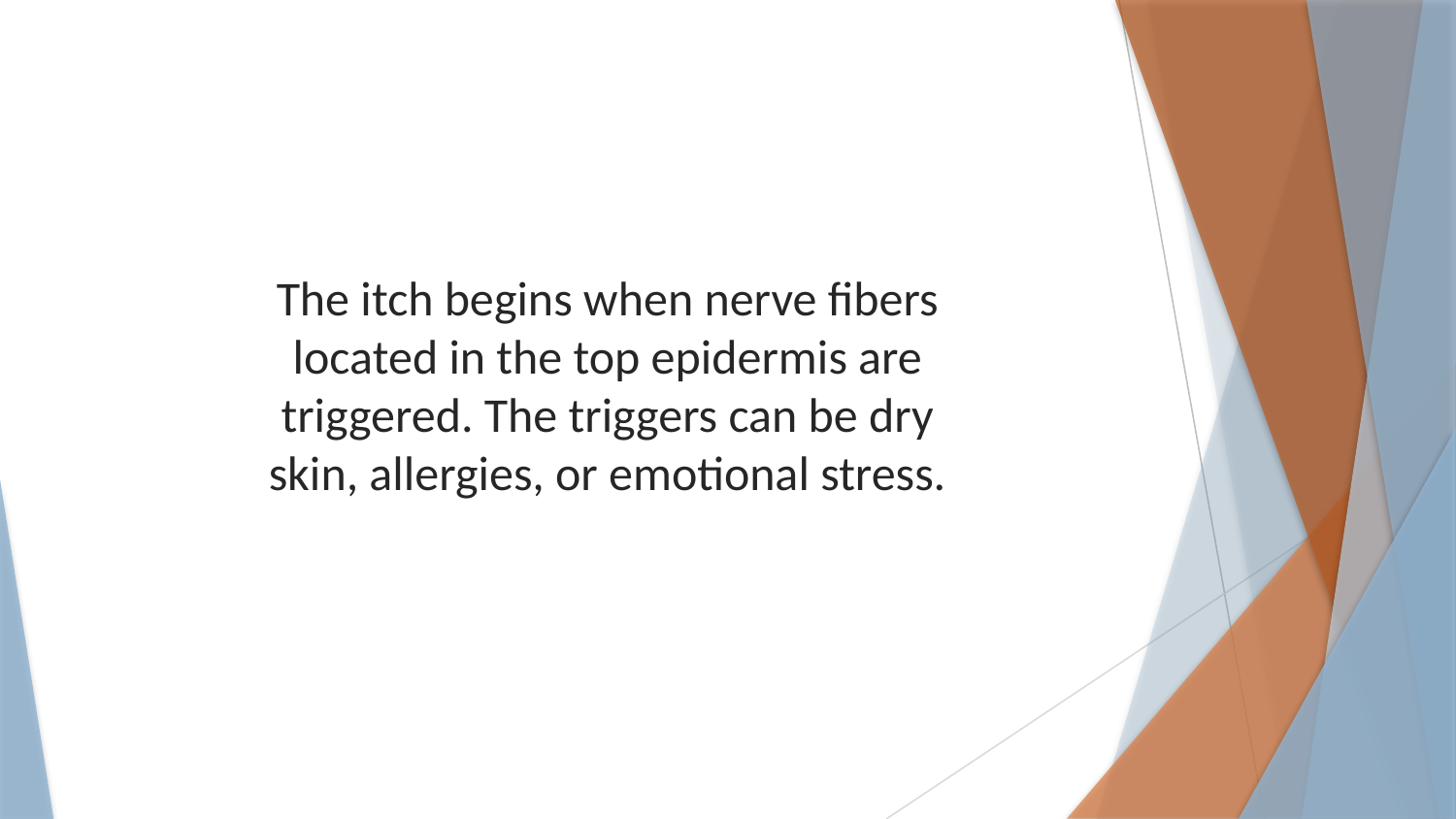

The itch begins when nerve fibers located in the top epidermis are triggered. The triggers can be dry skin, allergies, or emotional stress.